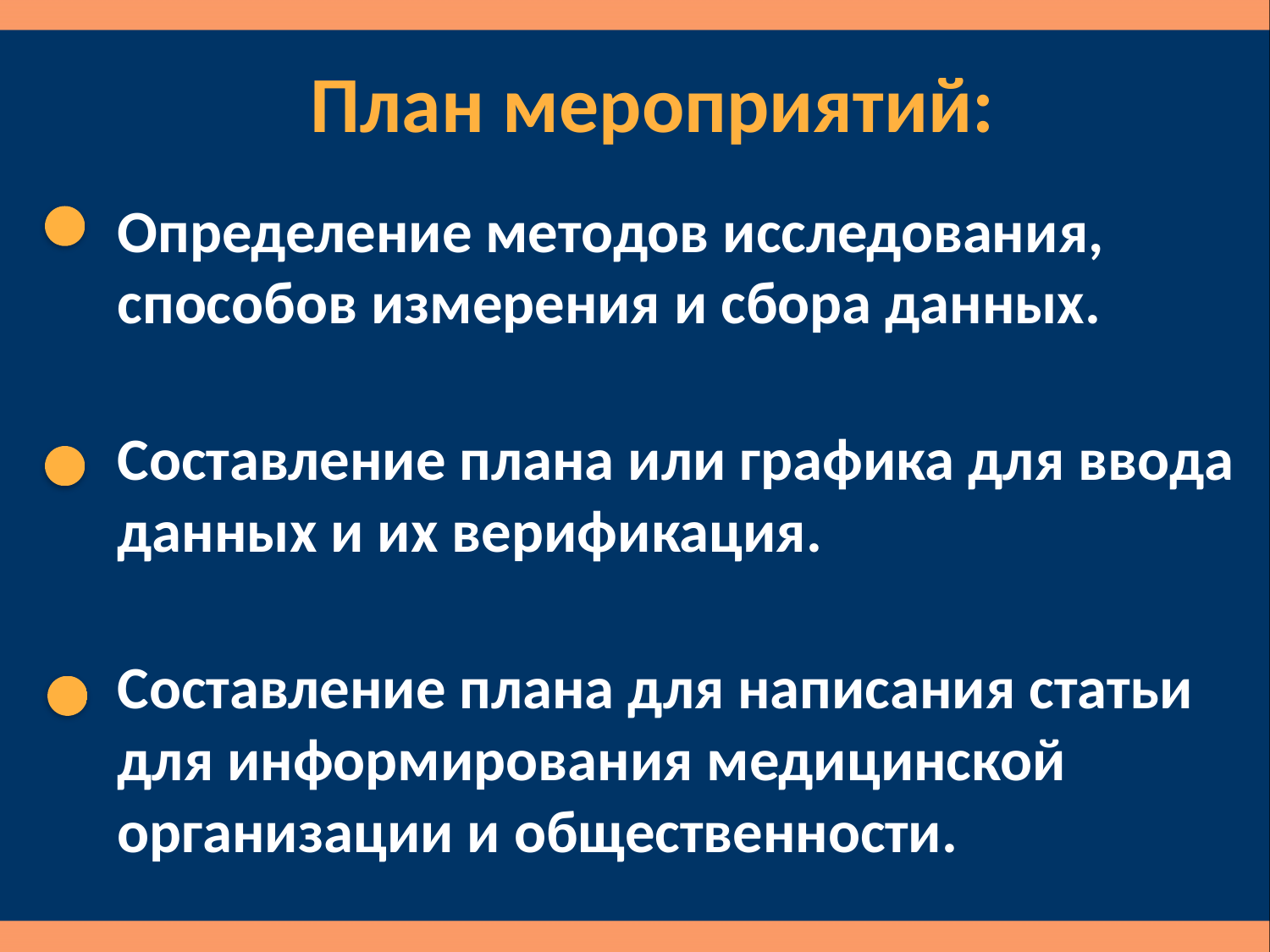

План мероприятий:
Определение методов исследования, способов измерения и сбора данных.
Составление плана или графика для ввода данных и их верификация.
Составление плана для написания статьи для информирования медицинской организации и общественности.